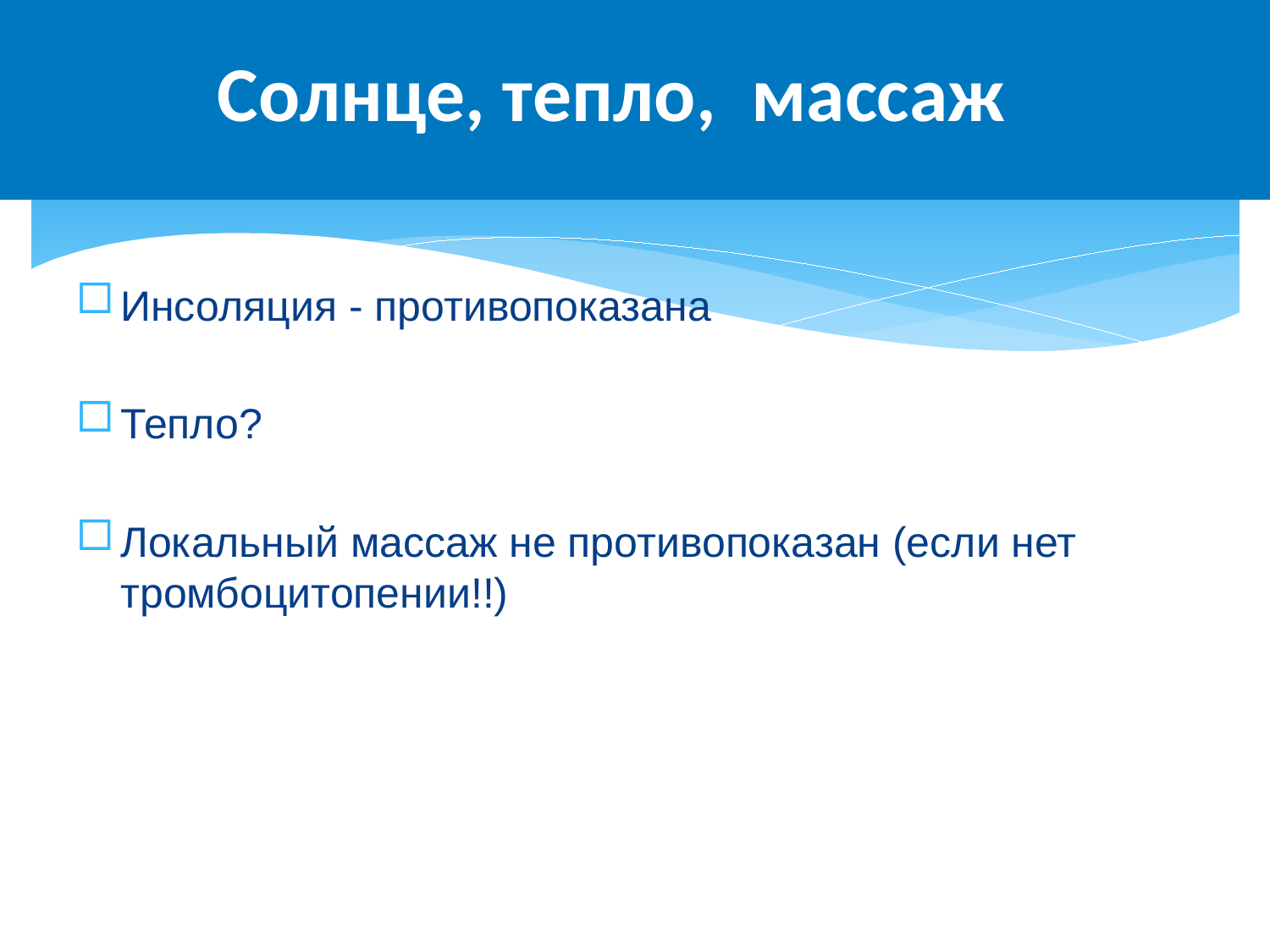

Солнце, тепло,  массаж
Инсоляция - противопоказана

Тепло?

Локальный массаж не противопоказан (если нет тромбоцитопении!!)